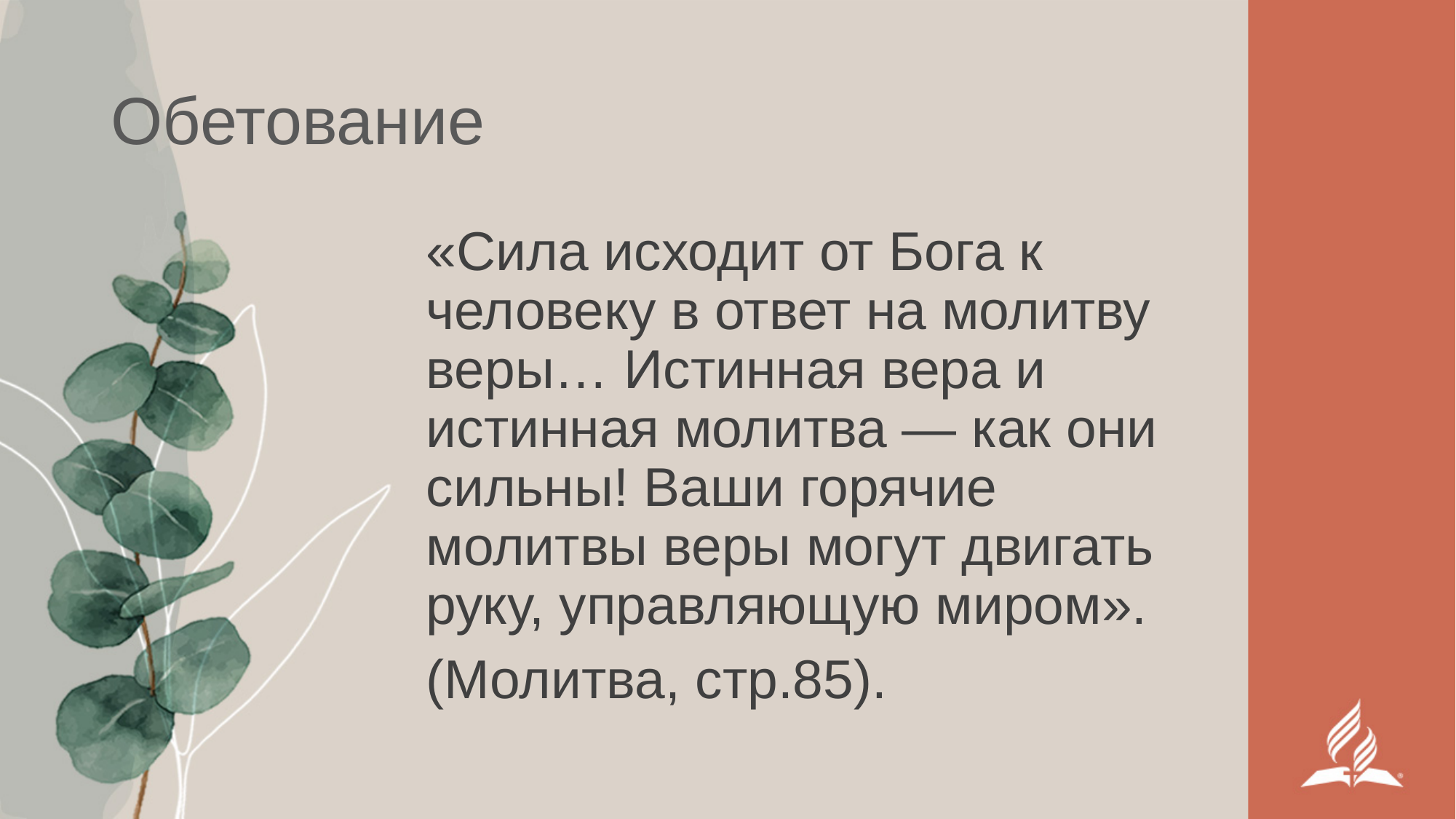

# Обетование
«Сила исходит от Бога к человеку в ответ на молитву веры… Истинная вера и истинная молитва — как они сильны! Ваши горячие молитвы веры могут двигать руку, управляющую миром».
(Молитва, стр.85).